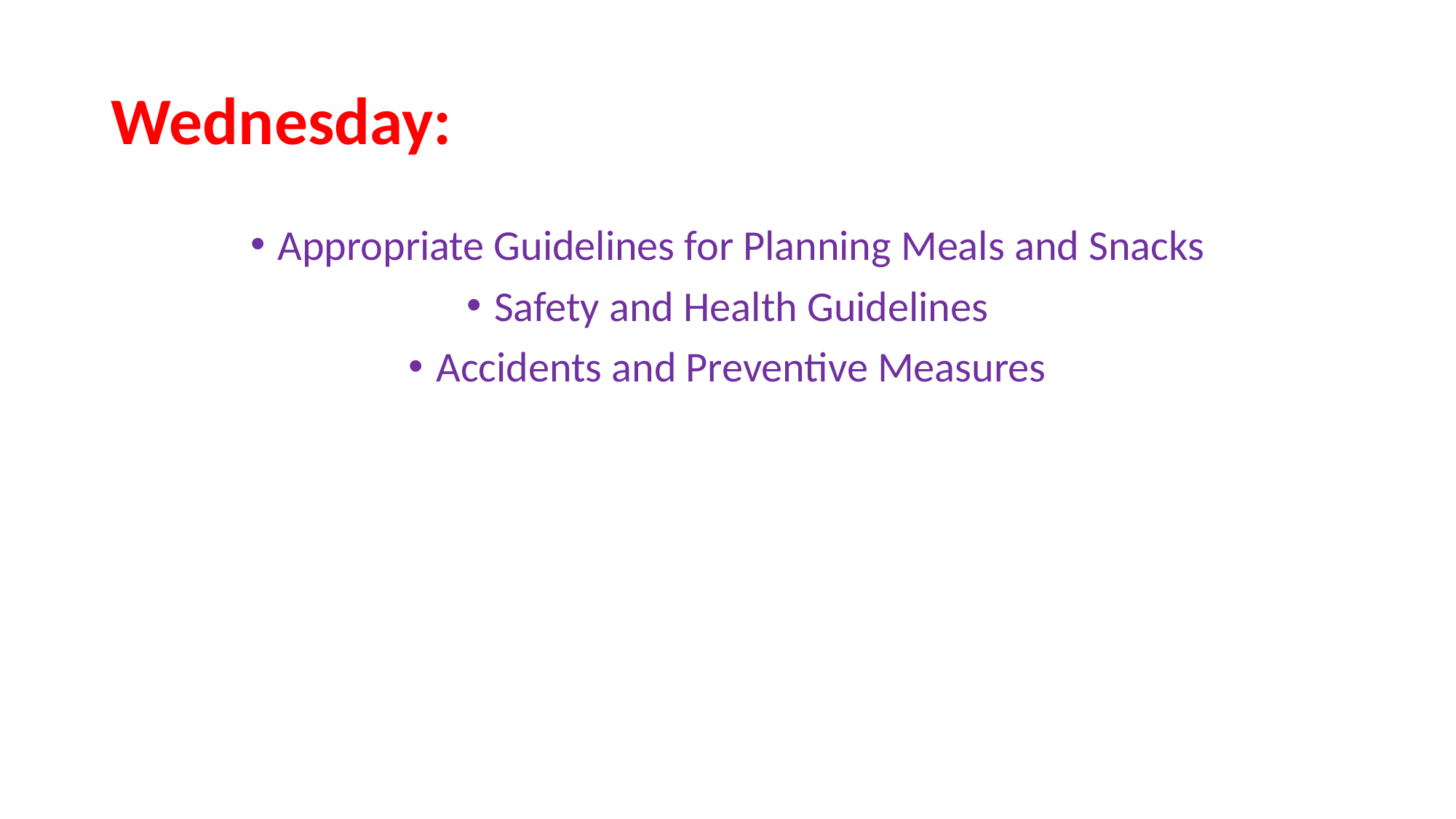

# Wednesday:
Appropriate Guidelines for Planning Meals and Snacks
Safety and Health Guidelines
Accidents and Preventive Measures